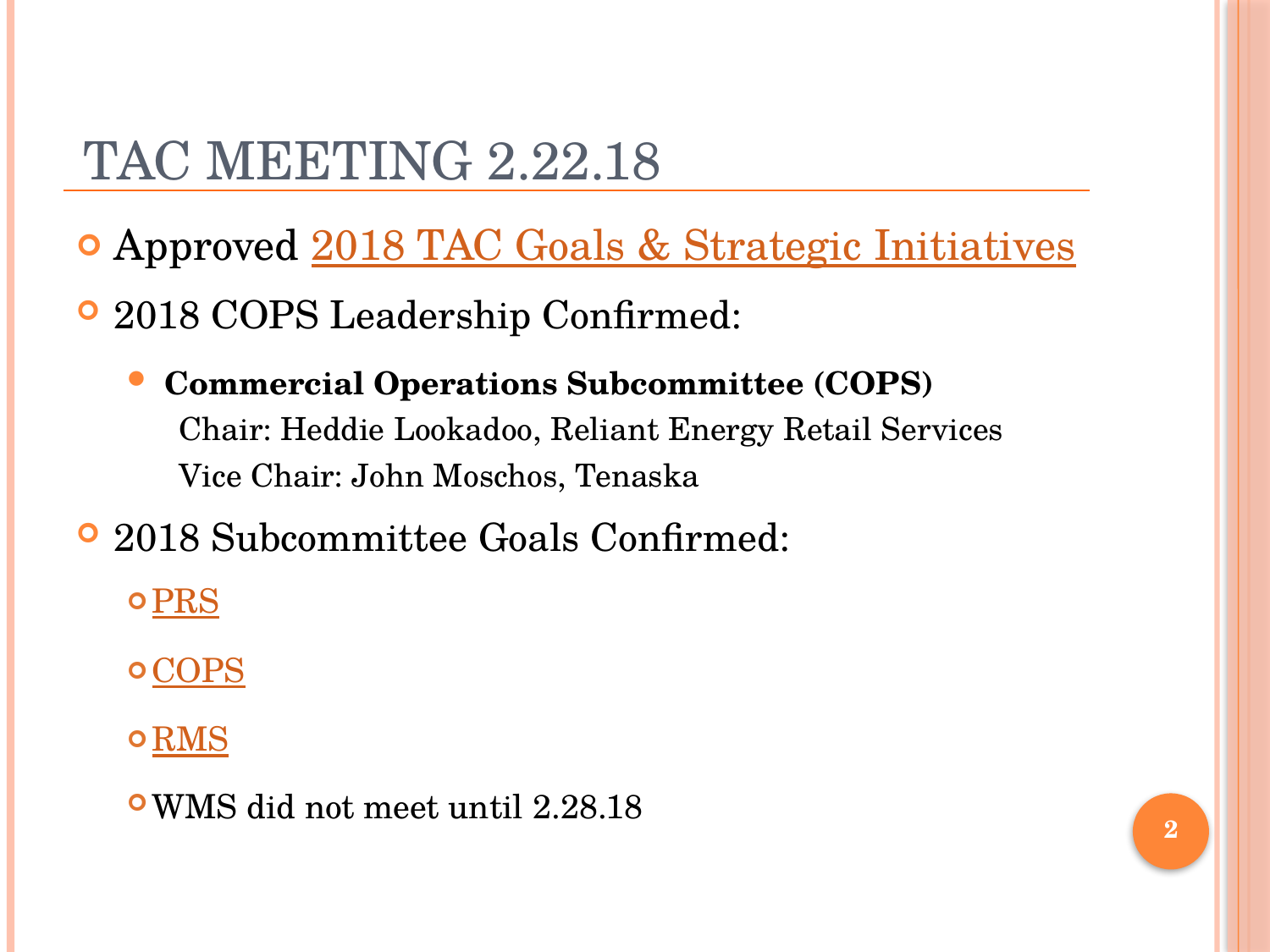

# TAC Meeting 2.22.18
Approved 2018 TAC Goals & Strategic Initiatives
2018 COPS Leadership Confirmed:

Commercial Operations Subcommittee (COPS)
	Chair: Heddie Lookadoo, Reliant Energy Retail Services
	Vice Chair: John Moschos, Tenaska
2018 Subcommittee Goals Confirmed:
PRS
COPS
RMS
WMS did not meet until 2.28.18

2